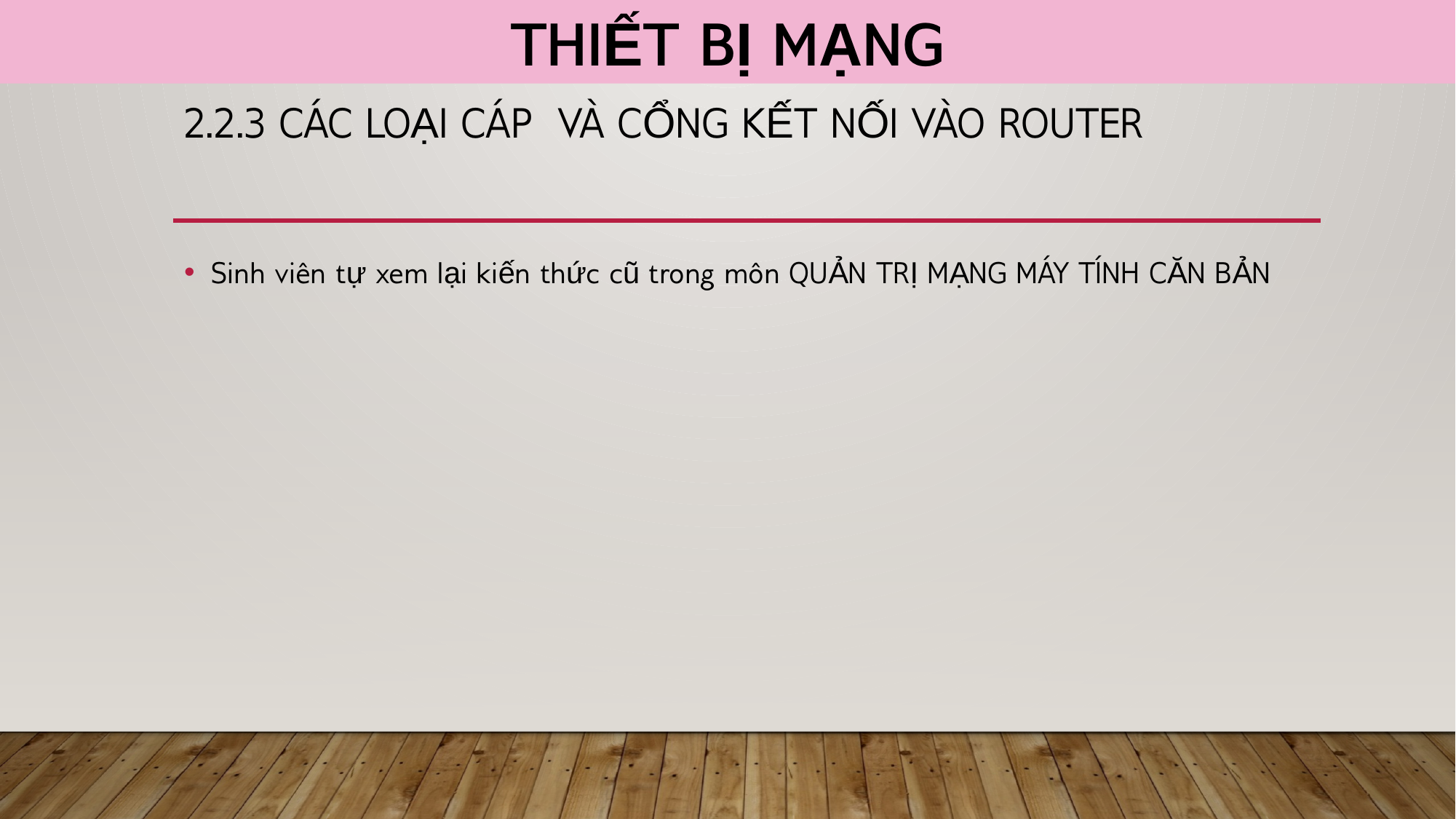

THIẾT BỊ MẠNG
# 2.2.3 Các loại cáp  và cổng kết nối vào router
Sinh viên tự xem lại kiến thức cũ trong môn QUẢN TRỊ MẠNG MÁY TÍNH CĂN BẢN